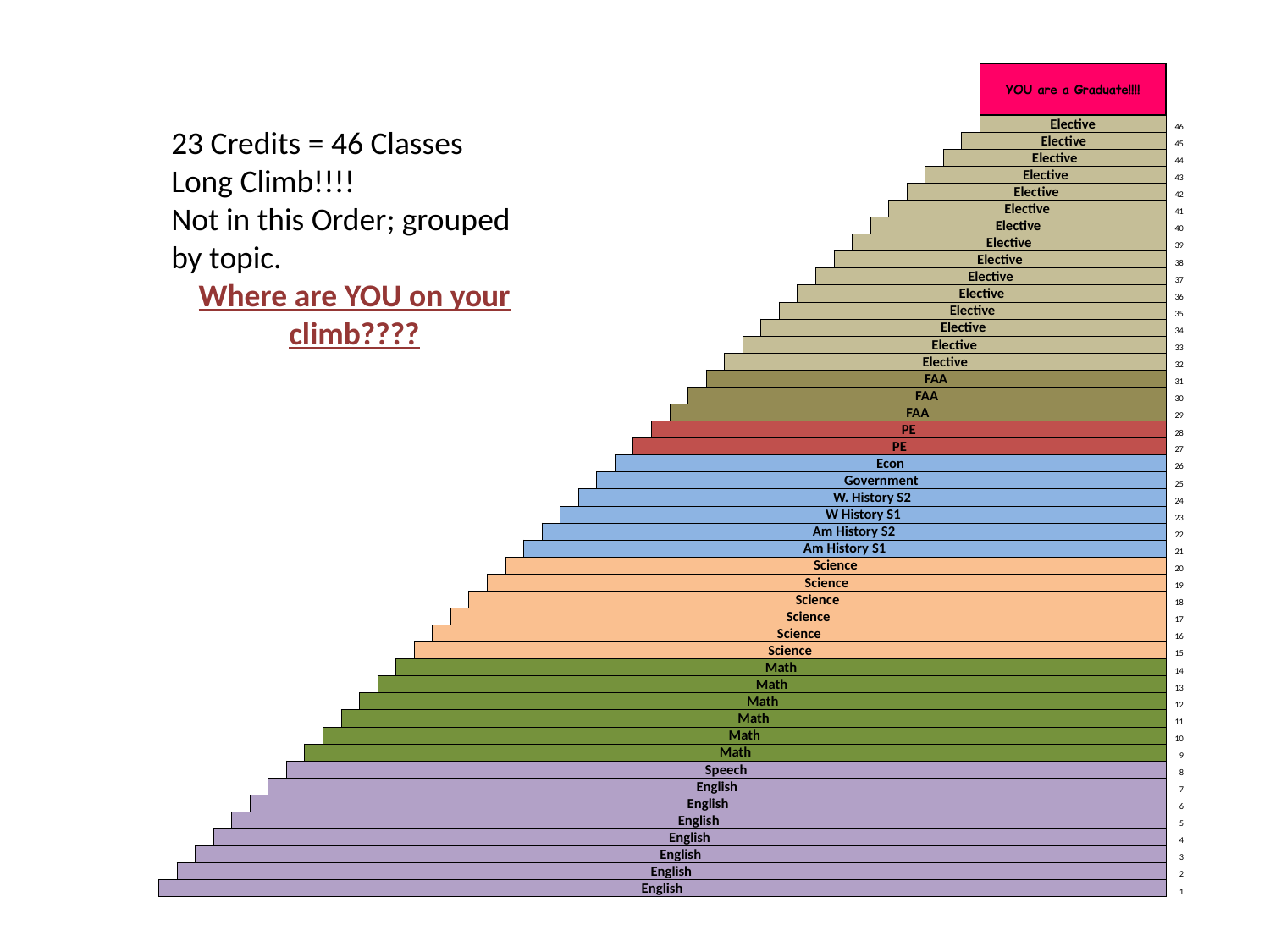

|  |  |  |  |  |  |  |  |  |  |  |  |  |  |  |  |  |  |  |  |  |  |  |  |  |  |  |  |  |  |  |  |  |  |  |  |  |  |  |  |  |  |  |  |  | YOU are a Graduate!!!! |  |
| --- | --- | --- | --- | --- | --- | --- | --- | --- | --- | --- | --- | --- | --- | --- | --- | --- | --- | --- | --- | --- | --- | --- | --- | --- | --- | --- | --- | --- | --- | --- | --- | --- | --- | --- | --- | --- | --- | --- | --- | --- | --- | --- | --- | --- | --- | --- |
|  |  |  |  |  |  |  |  |  |  |  |  |  |  |  |  |  |  |  |  |  |  |  |  |  |  |  |  |  |  |  |  |  |  |  |  |  |  |  |  |  |  |  |  |  |  |  |
|  |  |  |  |  |  |  |  |  |  |  |  |  |  |  |  |  |  |  |  |  |  |  |  |  |  |  |  |  |  |  |  |  |  |  |  |  |  |  |  |  |  |  |  |  |  |  |
|  |  |  |  |  |  |  |  |  |  |  |  |  |  |  |  |  |  |  |  |  |  |  |  |  |  |  |  |  |  |  |  |  |  |  |  |  |  |  |  |  |  |  |  |  | Elective | 46 |
|  |  |  |  |  |  |  |  |  |  |  |  |  |  |  |  |  |  |  |  |  |  |  |  |  |  |  |  |  |  |  |  |  |  |  |  |  |  |  |  |  |  |  |  | Elective |  | 45 |
|  |  |  |  |  |  |  |  |  |  |  |  |  |  |  |  |  |  |  |  |  |  |  |  |  |  |  |  |  |  |  |  |  |  |  |  |  |  |  |  |  |  |  | Elective |  |  | 44 |
|  |  |  |  |  |  |  |  |  |  |  |  |  |  |  |  |  |  |  |  |  |  |  |  |  |  |  |  |  |  |  |  |  |  |  |  |  |  |  |  |  |  | Elective |  |  |  | 43 |
|  |  |  |  |  |  |  |  |  |  |  |  |  |  |  |  |  |  |  |  |  |  |  |  |  |  |  |  |  |  |  |  |  |  |  |  |  |  |  |  |  | Elective |  |  |  |  | 42 |
|  |  |  |  |  |  |  |  |  |  |  |  |  |  |  |  |  |  |  |  |  |  |  |  |  |  |  |  |  |  |  |  |  |  |  |  |  |  |  |  | Elective |  |  |  |  |  | 41 |
|  |  |  |  |  |  |  |  |  |  |  |  |  |  |  |  |  |  |  |  |  |  |  |  |  |  |  |  |  |  |  |  |  |  |  |  |  |  |  | Elective |  |  |  |  |  |  | 40 |
|  |  |  |  |  |  |  |  |  |  |  |  |  |  |  |  |  |  |  |  |  |  |  |  |  |  |  |  |  |  |  |  |  |  |  |  |  |  | Elective |  |  |  |  |  |  |  | 39 |
|  |  |  |  |  |  |  |  |  |  |  |  |  |  |  |  |  |  |  |  |  |  |  |  |  |  |  |  |  |  |  |  |  |  |  |  |  | Elective |  |  |  |  |  |  |  |  | 38 |
|  |  |  |  |  |  |  |  |  |  |  |  |  |  |  |  |  |  |  |  |  |  |  |  |  |  |  |  |  |  |  |  |  |  |  |  | Elective |  |  |  |  |  |  |  |  |  | 37 |
|  |  |  |  |  |  |  |  |  |  |  |  |  |  |  |  |  |  |  |  |  |  |  |  |  |  |  |  |  |  |  |  |  |  |  | Elective |  |  |  |  |  |  |  |  |  |  | 36 |
|  |  |  |  |  |  |  |  |  |  |  |  |  |  |  |  |  |  |  |  |  |  |  |  |  |  |  |  |  |  |  |  |  |  | Elective |  |  |  |  |  |  |  |  |  |  |  | 35 |
|  |  |  |  |  |  |  |  |  |  |  |  |  |  |  |  |  |  |  |  |  |  |  |  |  |  |  |  |  |  |  |  |  | Elective |  |  |  |  |  |  |  |  |  |  |  |  | 34 |
|  |  |  |  |  |  |  |  |  |  |  |  |  |  |  |  |  |  |  |  |  |  |  |  |  |  |  |  |  |  |  |  | Elective |  |  |  |  |  |  |  |  |  |  |  |  |  | 33 |
|  |  |  |  |  |  |  |  |  |  |  |  |  |  |  |  |  |  |  |  |  |  |  |  |  |  |  |  |  |  |  | Elective |  |  |  |  |  |  |  |  |  |  |  |  |  |  | 32 |
|  |  |  |  |  |  |  |  |  |  |  |  |  |  |  |  |  |  |  |  |  |  |  |  |  |  |  |  |  |  | FAA |  |  |  |  |  |  |  |  |  |  |  |  |  |  |  | 31 |
|  |  |  |  |  |  |  |  |  |  |  |  |  |  |  |  |  |  |  |  |  |  |  |  |  |  |  |  |  | FAA |  |  |  |  |  |  |  |  |  |  |  |  |  |  |  |  | 30 |
|  |  |  |  |  |  |  |  |  |  |  |  |  |  |  |  |  |  |  |  |  |  |  |  |  |  |  |  | FAA |  |  |  |  |  |  |  |  |  |  |  |  |  |  |  |  |  | 29 |
|  |  |  |  |  |  |  |  |  |  |  |  |  |  |  |  |  |  |  |  |  |  |  |  |  |  |  | PE |  |  |  |  |  |  |  |  |  |  |  |  |  |  |  |  |  |  | 28 |
|  |  |  |  |  |  |  |  |  |  |  |  |  |  |  |  |  |  |  |  |  |  |  |  |  |  | PE |  |  |  |  |  |  |  |  |  |  |  |  |  |  |  |  |  |  |  | 27 |
|  |  |  |  |  |  |  |  |  |  |  |  |  |  |  |  |  |  |  |  |  |  |  |  |  | Econ |  |  |  |  |  |  |  |  |  |  |  |  |  |  |  |  |  |  |  |  | 26 |
|  |  |  |  |  |  |  |  |  |  |  |  |  |  |  |  |  |  |  |  |  |  |  |  | Government |  |  |  |  |  |  |  |  |  |  |  |  |  |  |  |  |  |  |  |  |  | 25 |
|  |  |  |  |  |  |  |  |  |  |  |  |  |  |  |  |  |  |  |  |  |  |  | W. History S2 |  |  |  |  |  |  |  |  |  |  |  |  |  |  |  |  |  |  |  |  |  |  | 24 |
|  |  |  |  |  |  |  |  |  |  |  |  |  |  |  |  |  |  |  |  |  |  | W History S1 |  |  |  |  |  |  |  |  |  |  |  |  |  |  |  |  |  |  |  |  |  |  |  | 23 |
|  |  |  |  |  |  |  |  |  |  |  |  |  |  |  |  |  |  |  |  |  | Am History S2 |  |  |  |  |  |  |  |  |  |  |  |  |  |  |  |  |  |  |  |  |  |  |  |  | 22 |
|  |  |  |  |  |  |  |  |  |  |  |  |  |  |  |  |  |  |  |  | Am History S1 |  |  |  |  |  |  |  |  |  |  |  |  |  |  |  |  |  |  |  |  |  |  |  |  |  | 21 |
|  |  |  |  |  |  |  |  |  |  |  |  |  |  |  |  |  |  |  | Science |  |  |  |  |  |  |  |  |  |  |  |  |  |  |  |  |  |  |  |  |  |  |  |  |  |  | 20 |
|  |  |  |  |  |  |  |  |  |  |  |  |  |  |  |  |  |  | Science |  |  |  |  |  |  |  |  |  |  |  |  |  |  |  |  |  |  |  |  |  |  |  |  |  |  |  | 19 |
|  |  |  |  |  |  |  |  |  |  |  |  |  |  |  |  |  | Science |  |  |  |  |  |  |  |  |  |  |  |  |  |  |  |  |  |  |  |  |  |  |  |  |  |  |  |  | 18 |
|  |  |  |  |  |  |  |  |  |  |  |  |  |  |  |  | Science |  |  |  |  |  |  |  |  |  |  |  |  |  |  |  |  |  |  |  |  |  |  |  |  |  |  |  |  |  | 17 |
|  |  |  |  |  |  |  |  |  |  |  |  |  |  |  | Science |  |  |  |  |  |  |  |  |  |  |  |  |  |  |  |  |  |  |  |  |  |  |  |  |  |  |  |  |  |  | 16 |
|  |  |  |  |  |  |  |  |  |  |  |  |  |  | Science |  |  |  |  |  |  |  |  |  |  |  |  |  |  |  |  |  |  |  |  |  |  |  |  |  |  |  |  |  |  |  | 15 |
|  |  |  |  |  |  |  |  |  |  |  |  |  | Math |  |  |  |  |  |  |  |  |  |  |  |  |  |  |  |  |  |  |  |  |  |  |  |  |  |  |  |  |  |  |  |  | 14 |
|  |  |  |  |  |  |  |  |  |  |  |  | Math |  |  |  |  |  |  |  |  |  |  |  |  |  |  |  |  |  |  |  |  |  |  |  |  |  |  |  |  |  |  |  |  |  | 13 |
|  |  |  |  |  |  |  |  |  |  |  | Math |  |  |  |  |  |  |  |  |  |  |  |  |  |  |  |  |  |  |  |  |  |  |  |  |  |  |  |  |  |  |  |  |  |  | 12 |
|  |  |  |  |  |  |  |  |  |  | Math |  |  |  |  |  |  |  |  |  |  |  |  |  |  |  |  |  |  |  |  |  |  |  |  |  |  |  |  |  |  |  |  |  |  |  | 11 |
|  |  |  |  |  |  |  |  |  | Math |  |  |  |  |  |  |  |  |  |  |  |  |  |  |  |  |  |  |  |  |  |  |  |  |  |  |  |  |  |  |  |  |  |  |  |  | 10 |
|  |  |  |  |  |  |  |  | Math |  |  |  |  |  |  |  |  |  |  |  |  |  |  |  |  |  |  |  |  |  |  |  |  |  |  |  |  |  |  |  |  |  |  |  |  |  | 9 |
|  |  |  |  |  |  |  | Speech |  |  |  |  |  |  |  |  |  |  |  |  |  |  |  |  |  |  |  |  |  |  |  |  |  |  |  |  |  |  |  |  |  |  |  |  |  |  | 8 |
|  |  |  |  |  |  | English |  |  |  |  |  |  |  |  |  |  |  |  |  |  |  |  |  |  |  |  |  |  |  |  |  |  |  |  |  |  |  |  |  |  |  |  |  |  |  | 7 |
|  |  |  |  |  | English |  |  |  |  |  |  |  |  |  |  |  |  |  |  |  |  |  |  |  |  |  |  |  |  |  |  |  |  |  |  |  |  |  |  |  |  |  |  |  |  | 6 |
|  |  |  |  | English |  |  |  |  |  |  |  |  |  |  |  |  |  |  |  |  |  |  |  |  |  |  |  |  |  |  |  |  |  |  |  |  |  |  |  |  |  |  |  |  |  | 5 |
|  |  |  | English |  |  |  |  |  |  |  |  |  |  |  |  |  |  |  |  |  |  |  |  |  |  |  |  |  |  |  |  |  |  |  |  |  |  |  |  |  |  |  |  |  |  | 4 |
|  |  | English |  |  |  |  |  |  |  |  |  |  |  |  |  |  |  |  |  |  |  |  |  |  |  |  |  |  |  |  |  |  |  |  |  |  |  |  |  |  |  |  |  |  |  | 3 |
|  | English |  |  |  |  |  |  |  |  |  |  |  |  |  |  |  |  |  |  |  |  |  |  |  |  |  |  |  |  |  |  |  |  |  |  |  |  |  |  |  |  |  |  |  |  | 2 |
| English |  |  |  |  |  |  |  |  |  |  |  |  |  |  |  |  |  |  |  |  |  |  |  |  |  |  |  |  |  |  |  |  |  |  |  |  |  |  |  |  |  |  |  |  |  | 1 |
23 Credits = 46 Classes
Long Climb!!!!
Not in this Order; grouped by topic.
Where are YOU on your climb????